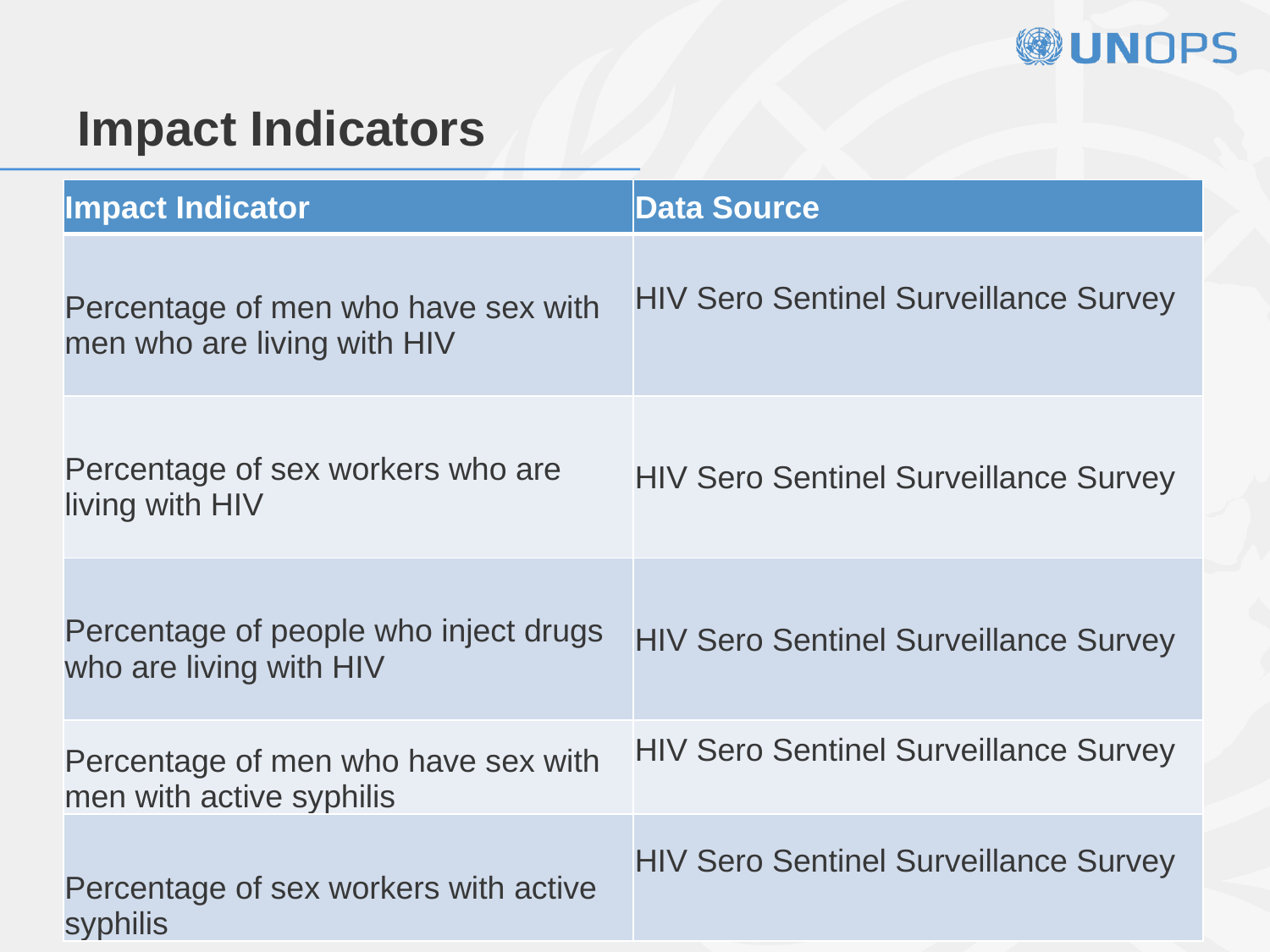

# Impact Indicators
| Impact Indicator | Data Source |
| --- | --- |
| Percentage of men who have sex with men who are living with HIV | HIV Sero Sentinel Surveillance Survey |
| Percentage of sex workers who are living with HIV | HIV Sero Sentinel Surveillance Survey |
| Percentage of people who inject drugs who are living with HIV | HIV Sero Sentinel Surveillance Survey |
| Percentage of men who have sex with men with active syphilis | HIV Sero Sentinel Surveillance Survey |
| Percentage of sex workers with active syphilis | HIV Sero Sentinel Surveillance Survey |